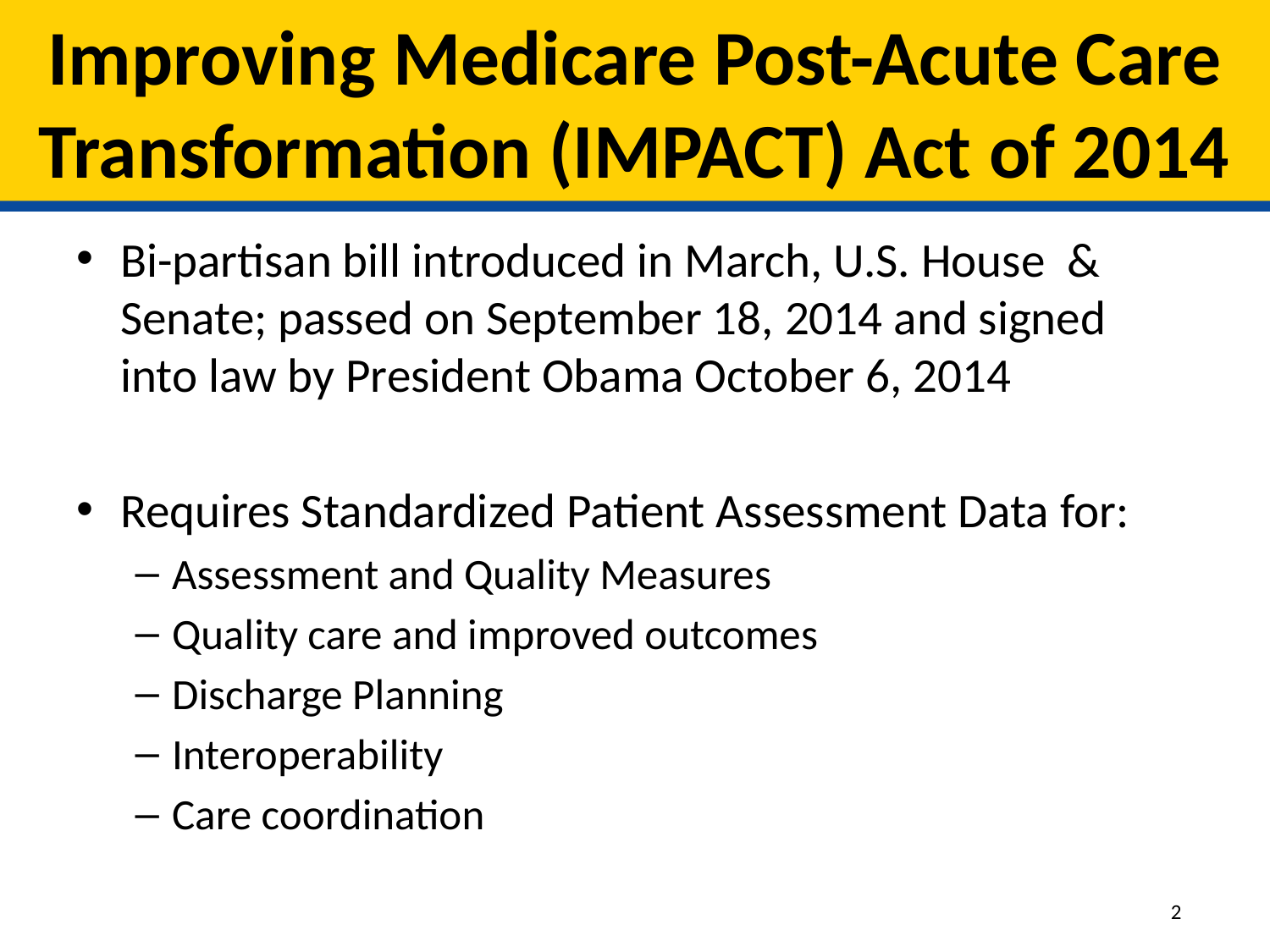

# Improving Medicare Post-Acute Care Transformation (IMPACT) Act of 2014
Bi-partisan bill introduced in March, U.S. House  & Senate; passed on September 18, 2014 and signed into law by President Obama October 6, 2014

Requires Standardized Patient Assessment Data for:
Assessment and Quality Measures
Quality care and improved outcomes
Discharge Planning
Interoperability
Care coordination

2